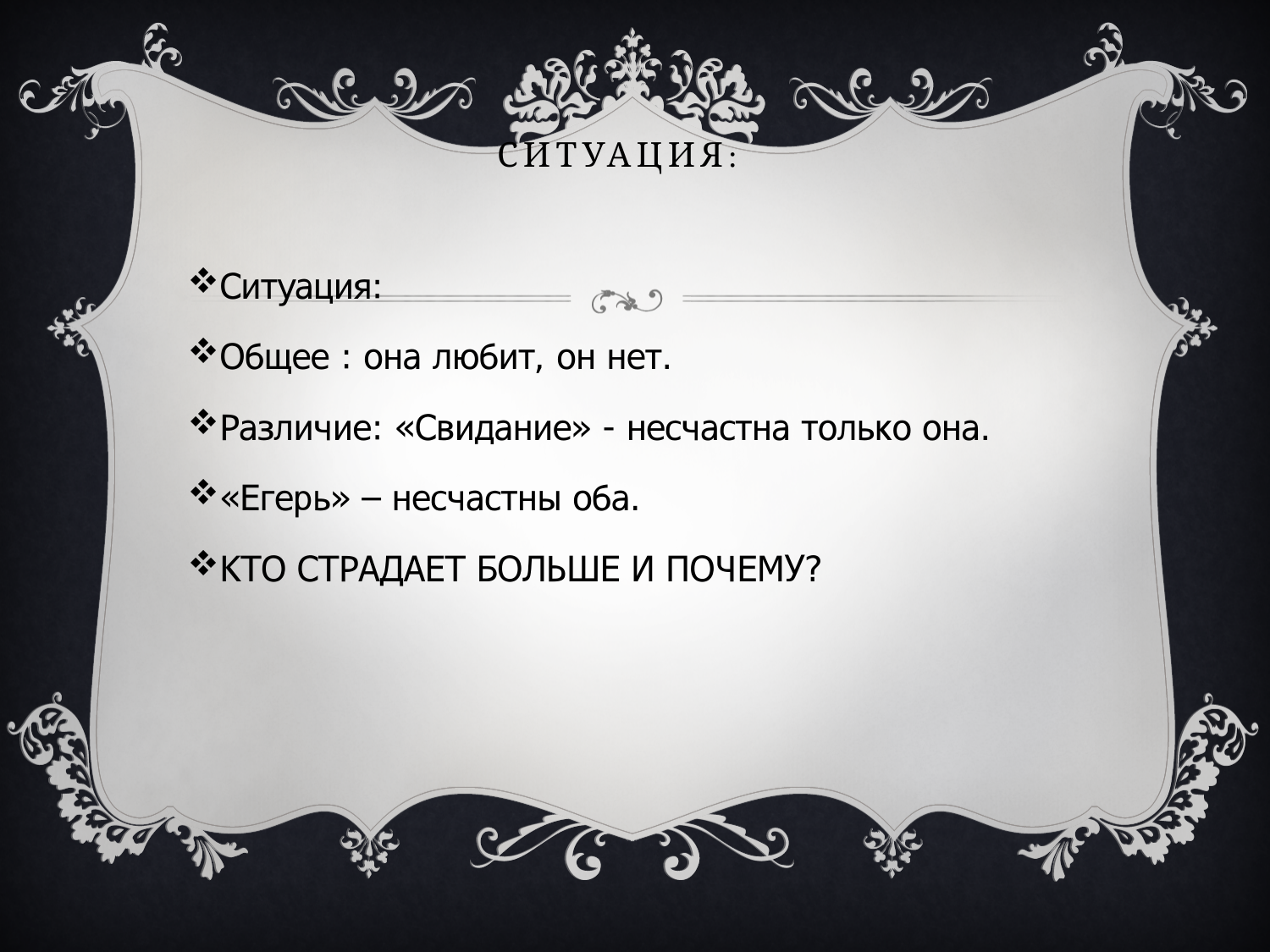

# Ситуация:
Ситуация:
Общее : она любит, он нет.
Различие: «Свидание» - несчастна только она.
«Егерь» – несчастны оба.
КТО СТРАДАЕТ БОЛЬШЕ И ПОЧЕМУ?